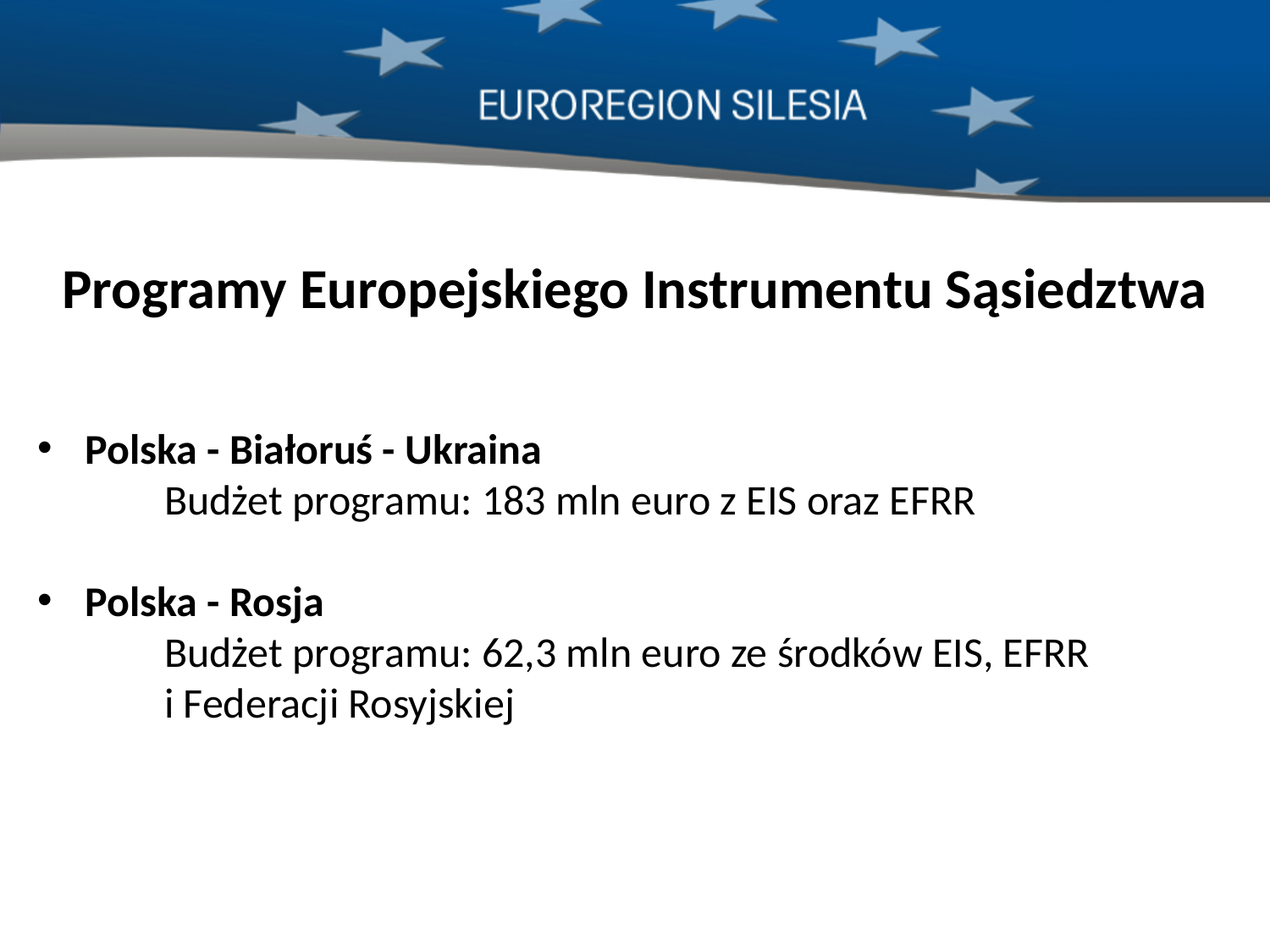

Programy Europejskiego Instrumentu Sąsiedztwa

Polska - Białoruś - Ukraina
	Budżet programu: 183 mln euro z EIS oraz EFRR

Polska - Rosja
	Budżet programu: 62,3 mln euro ze środków EIS, EFRR
	i Federacji Rosyjskiej